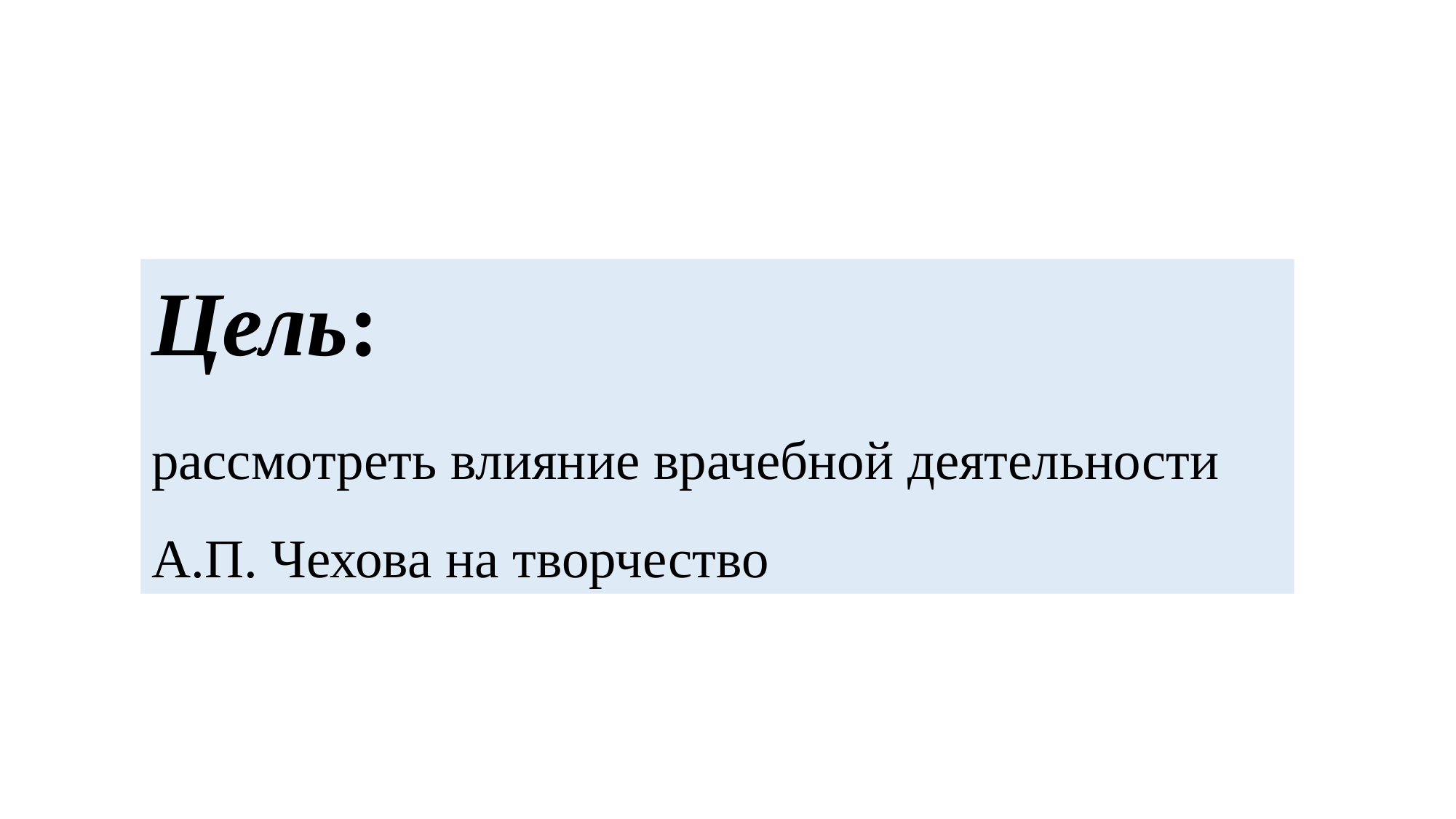

Цель:
рассмотреть влияние врачебной деятельности А.П. Чехова на творчество